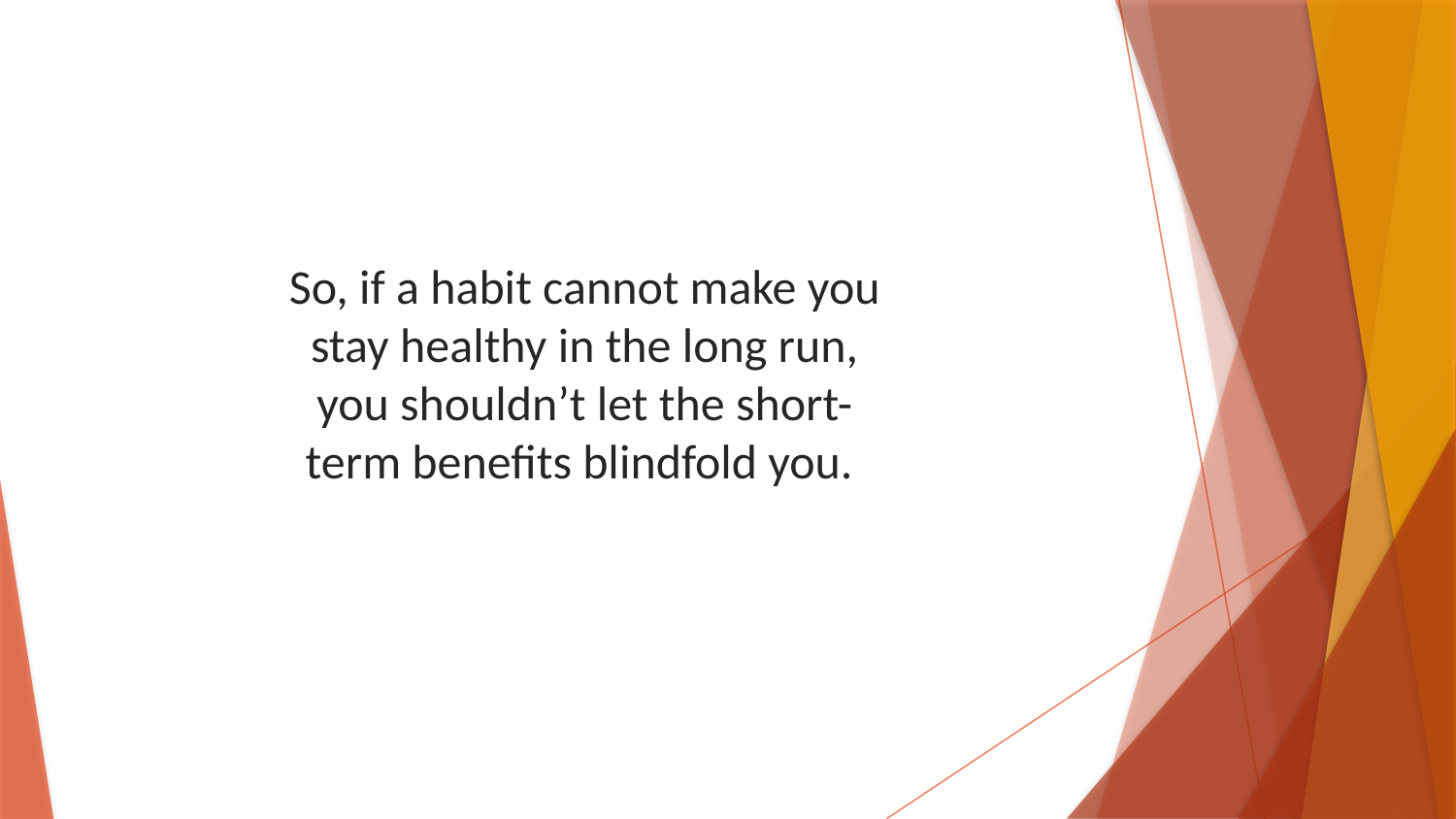

So, if a habit cannot make you stay healthy in the long run, you shouldn’t let the short-term benefits blindfold you.